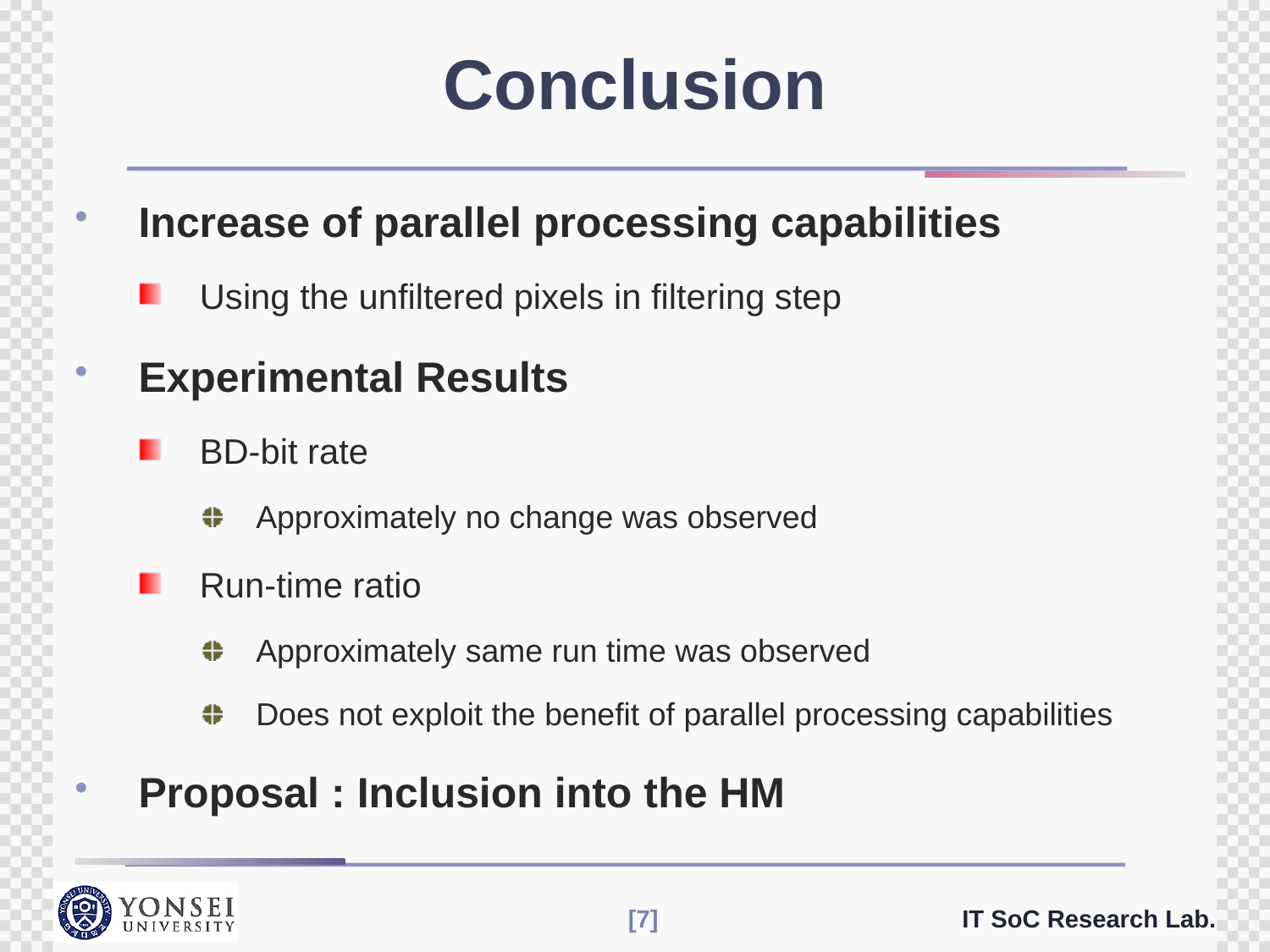

# Conclusion
Increase of parallel processing capabilities
Using the unfiltered pixels in filtering step
Experimental Results
BD-bit rate
Approximately no change was observed
Run-time ratio
Approximately same run time was observed
Does not exploit the benefit of parallel processing capabilities
Proposal : Inclusion into the HM
[7]